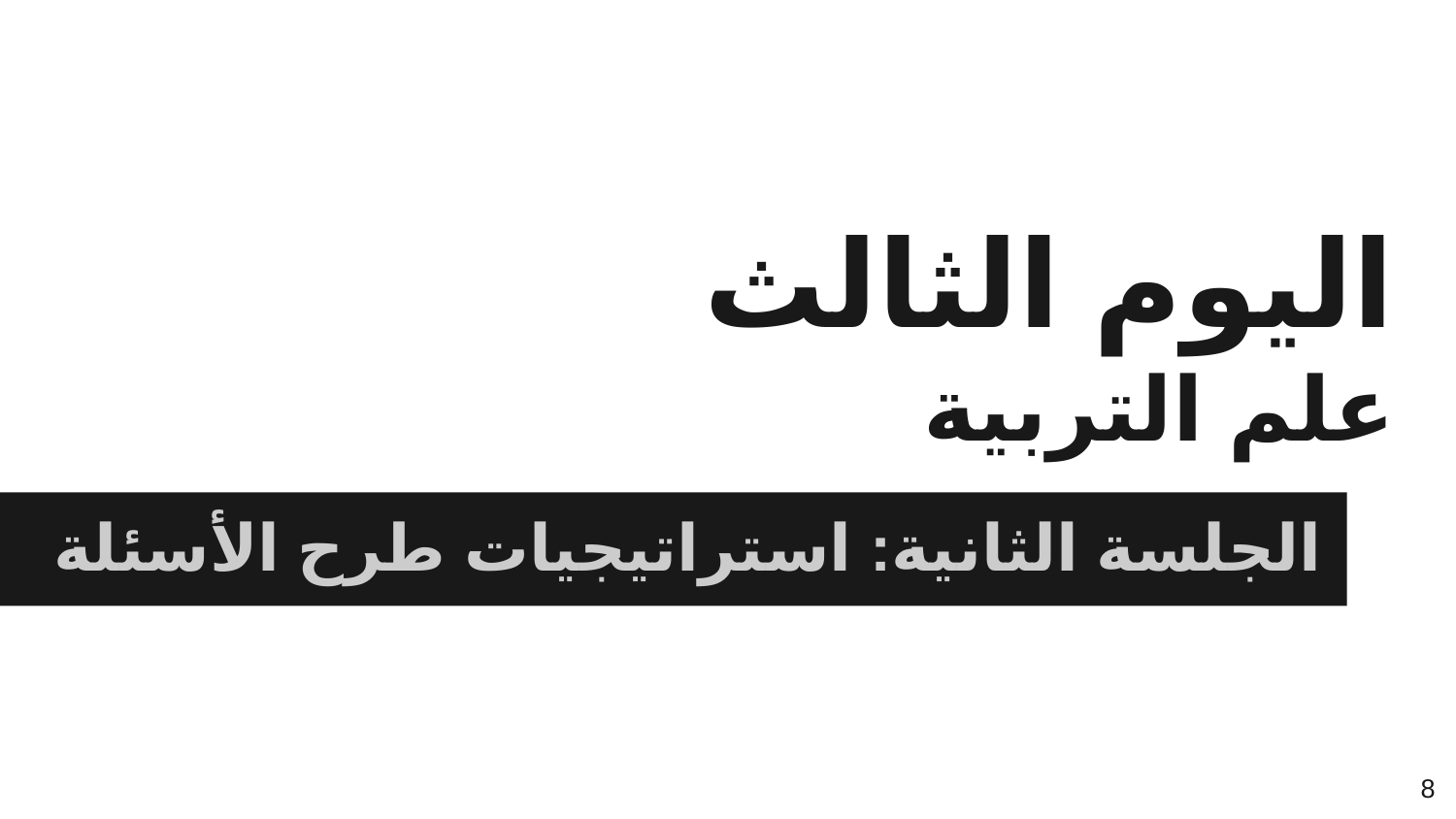

# اليوم الثالث
علم التربية
الجلسة الثانية: استراتيجيات طرح الأسئلة
8